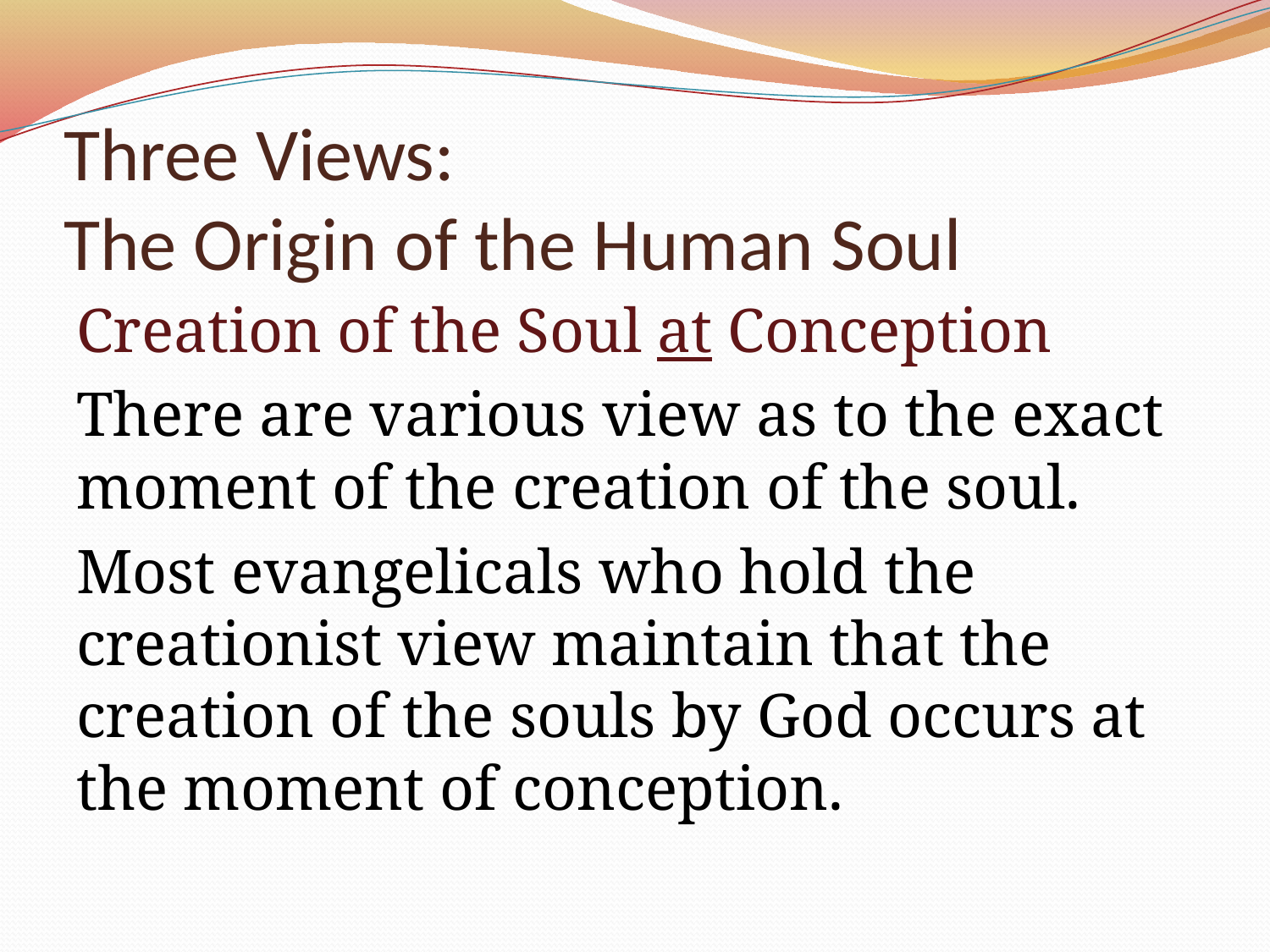

# Three Views: The Origin of the Human Soul
Creation of the Soul at Conception
There are various view as to the exact moment of the creation of the soul.
Most evangelicals who hold the creationist view maintain that the creation of the souls by God occurs at the moment of conception.